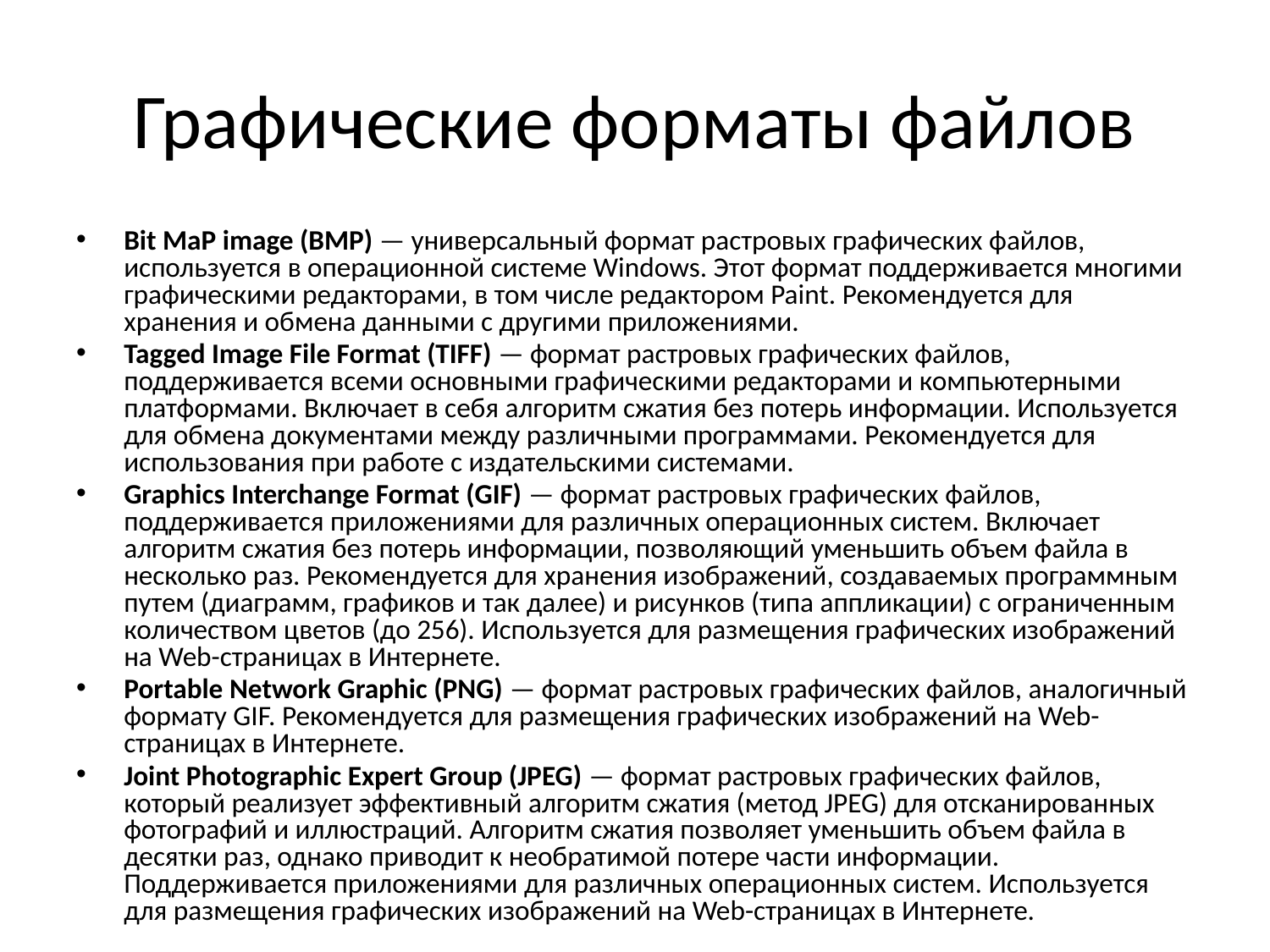

# Графические форматы файлов
Bit MaP image (BMP) — универсальный формат растровых графических файлов, используется в операционной системе Windows. Этот формат поддерживается многими графическими редакторами, в том числе редактором Paint. Рекомендуется для хранения и обмена данными с другими приложениями.
Tagged Image File Format (TIFF) — формат растровых графических файлов, поддерживается всеми основными графическими редакторами и компьютерными платформами. Включает в себя алгоритм сжатия без потерь информации. Используется для обмена документами между различными программами. Рекомендуется для использования при работе с издательскими системами.
Graphics Interchange Format (GIF) — формат растровых графических файлов, поддерживается приложениями для различных операционных систем. Включает алгоритм сжатия без потерь информации, позволяющий уменьшить объем файла в несколько раз. Рекомендуется для хранения изображений, создаваемых программным путем (диаграмм, графиков и так далее) и рисунков (типа аппликации) с ограниченным количеством цветов (до 256). Используется для размещения графических изображений на Web-страницах в Интернете.
Portable Network Graphic (PNG) — формат растровых графических файлов, аналогичный формату GIF. Рекомендуется для размещения графических изображений на Web-страницах в Интернете.
Joint Photographic Expert Group (JPEG) — формат растровых графических файлов, который реализует эффективный алгоритм сжатия (метод JPEG) для отсканированных фотографий и иллюстраций. Алгоритм сжатия позволяет уменьшить объем файла в десятки раз, однако приводит к необратимой потере части информации. Поддерживается приложениями для различных операционных систем. Используется для размещения графических изображений на Web-страницах в Интернете.